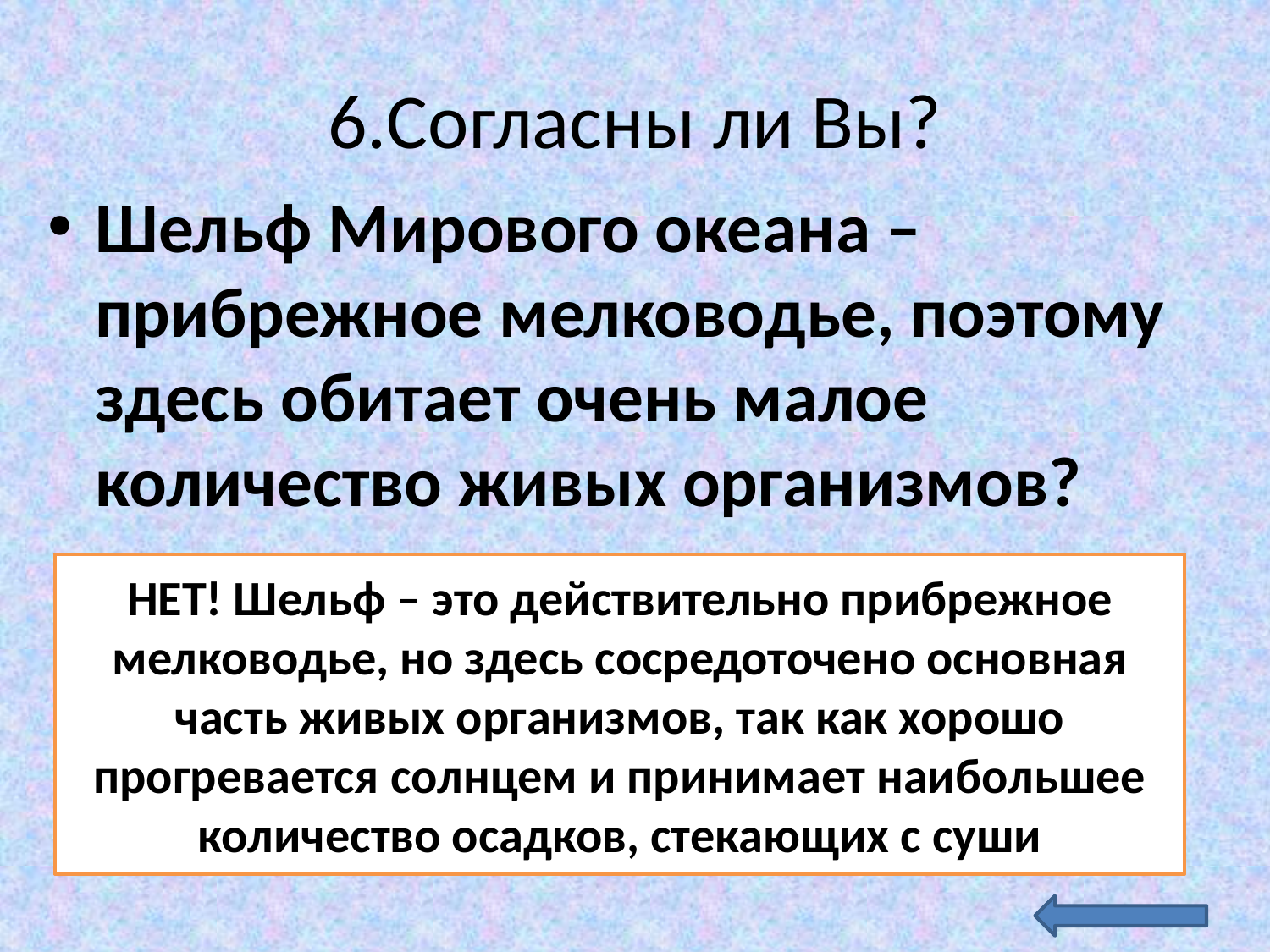

# 6.Согласны ли Вы?
Шельф Мирового океана – прибрежное мелководье, поэтому здесь обитает очень малое количество живых организмов?
НЕТ! Шельф – это действительно прибрежное мелководье, но здесь сосредоточено основная часть живых организмов, так как хорошо прогревается солнцем и принимает наибольшее количество осадков, стекающих с суши